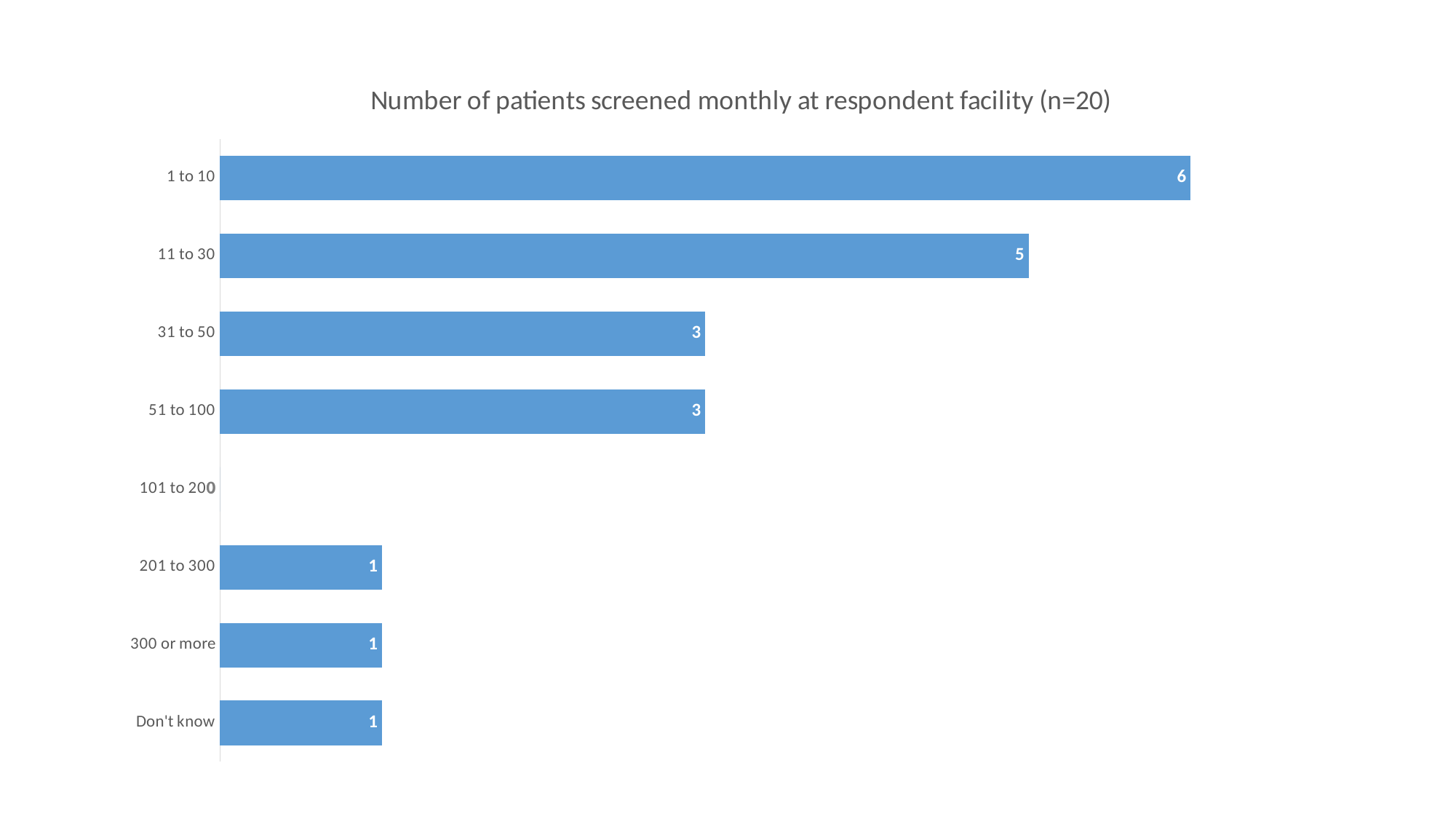

### Chart: Number of patients screened monthly at respondent facility (n=20)

| Category |  |
|---|---|
| 1 to 10 | 6.0 |
| 11 to 30 | 5.0 |
| 31 to 50 | 3.0 |
| 51 to 100 | 3.0 |
| 101 to 200 | 0.0 |
| 201 to 300 | 1.0 |
| 300 or more | 1.0 |
| Don't know | 1.0 |